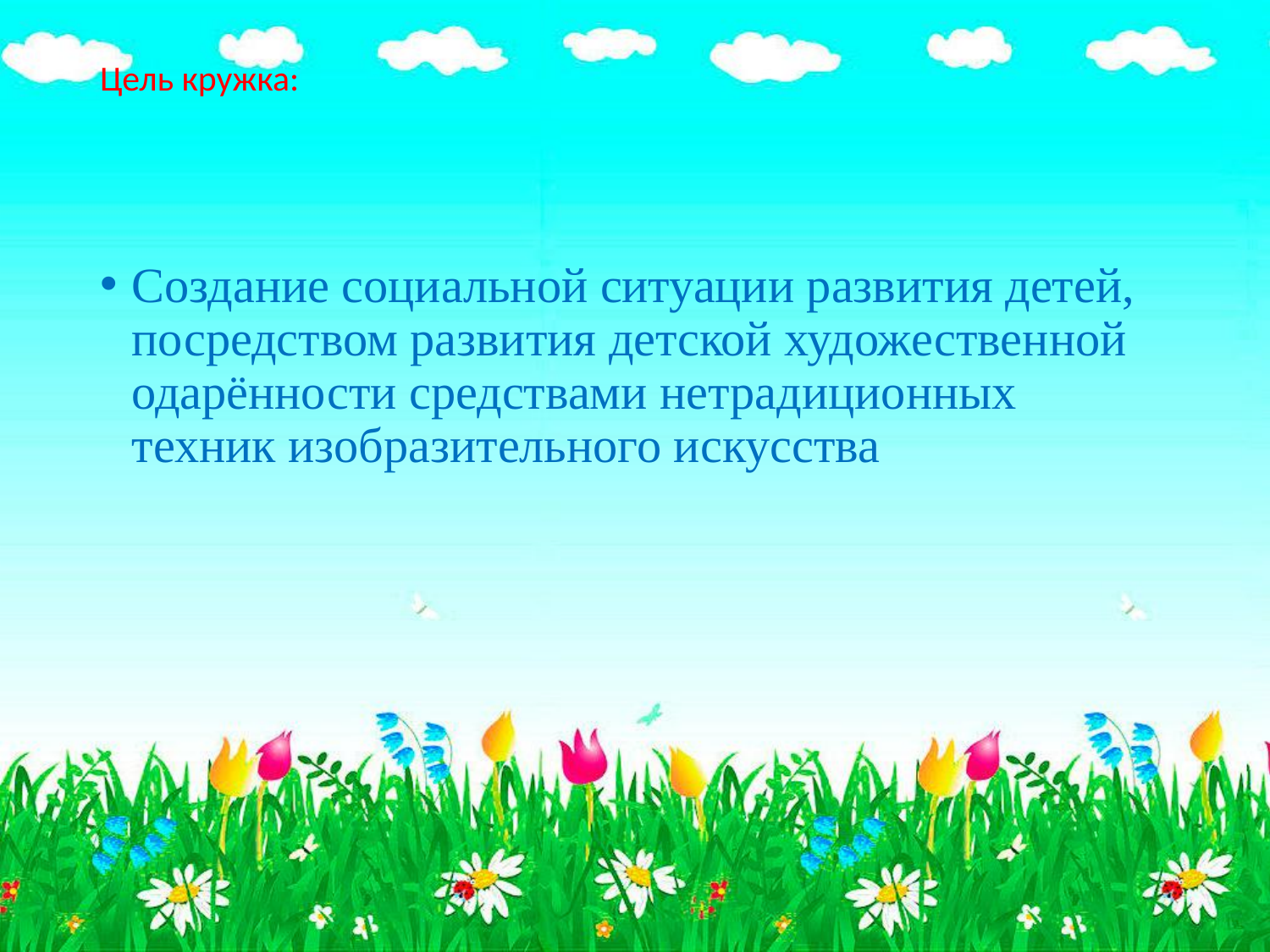

# Цель кружка:
Создание социальной ситуации развития детей, посредством развития детской художественной одарённости средствами нетрадиционных техник изобразительного искусства